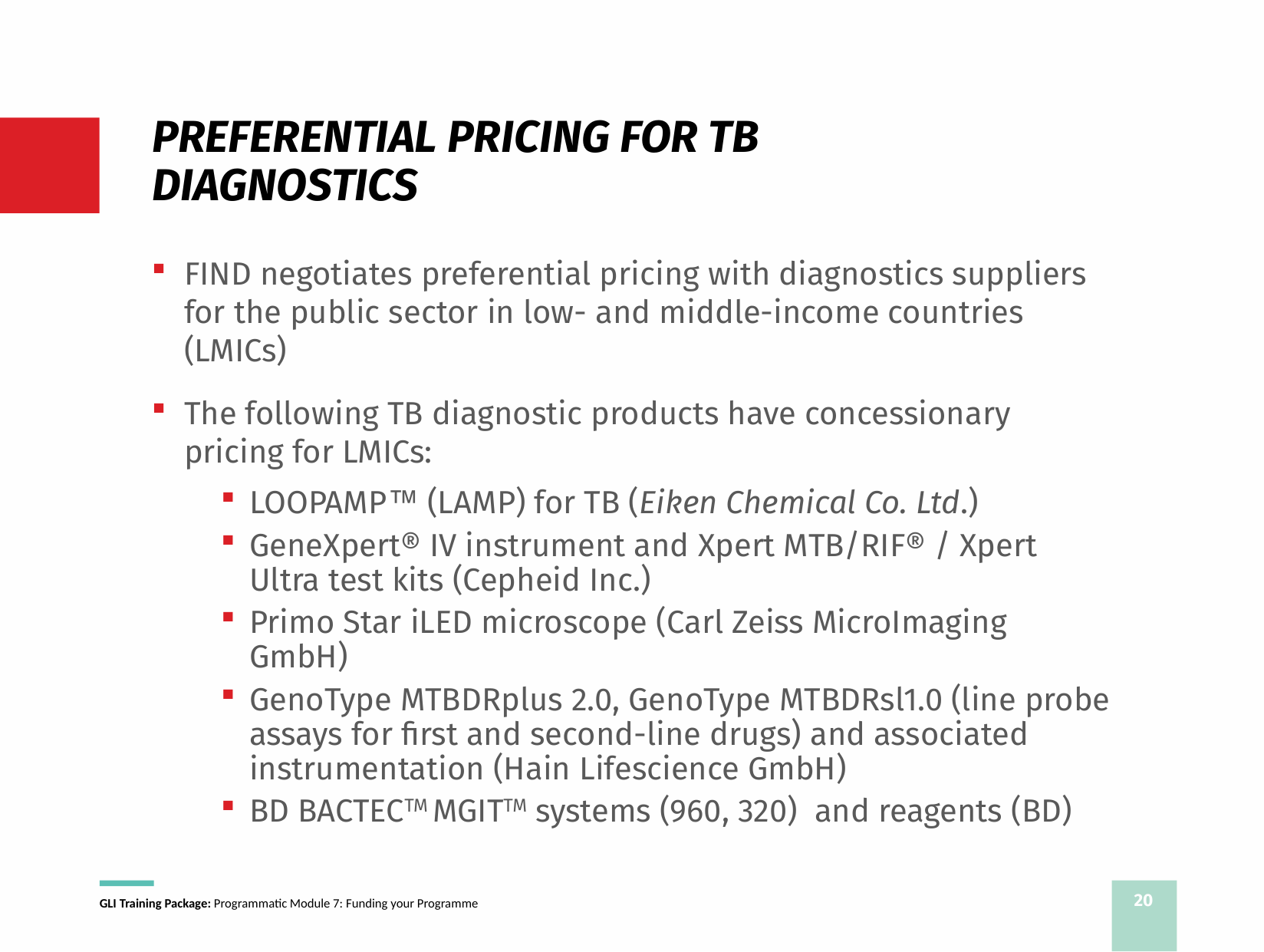

# PREFERENTIAL PRICING FOR TB DIAGNOSTICS
FIND negotiates preferential pricing with diagnostics suppliers for the public sector in low- and middle-income countries (LMICs)
The following TB diagnostic products have concessionary pricing for LMICs:
LOOPAMP™ (LAMP) for TB (Eiken Chemical Co. Ltd.)
GeneXpert® IV instrument and Xpert MTB/RIF® / Xpert Ultra test kits (Cepheid Inc.)
Primo Star iLED microscope (Carl Zeiss MicroImaging GmbH)
GenoType MTBDRplus 2.0, GenoType MTBDRsl1.0 (line probe assays for first and second-line drugs) and associated instrumentation (Hain Lifescience GmbH)
BD BACTECTM MGITTM systems (960, 320)  and reagents (BD)